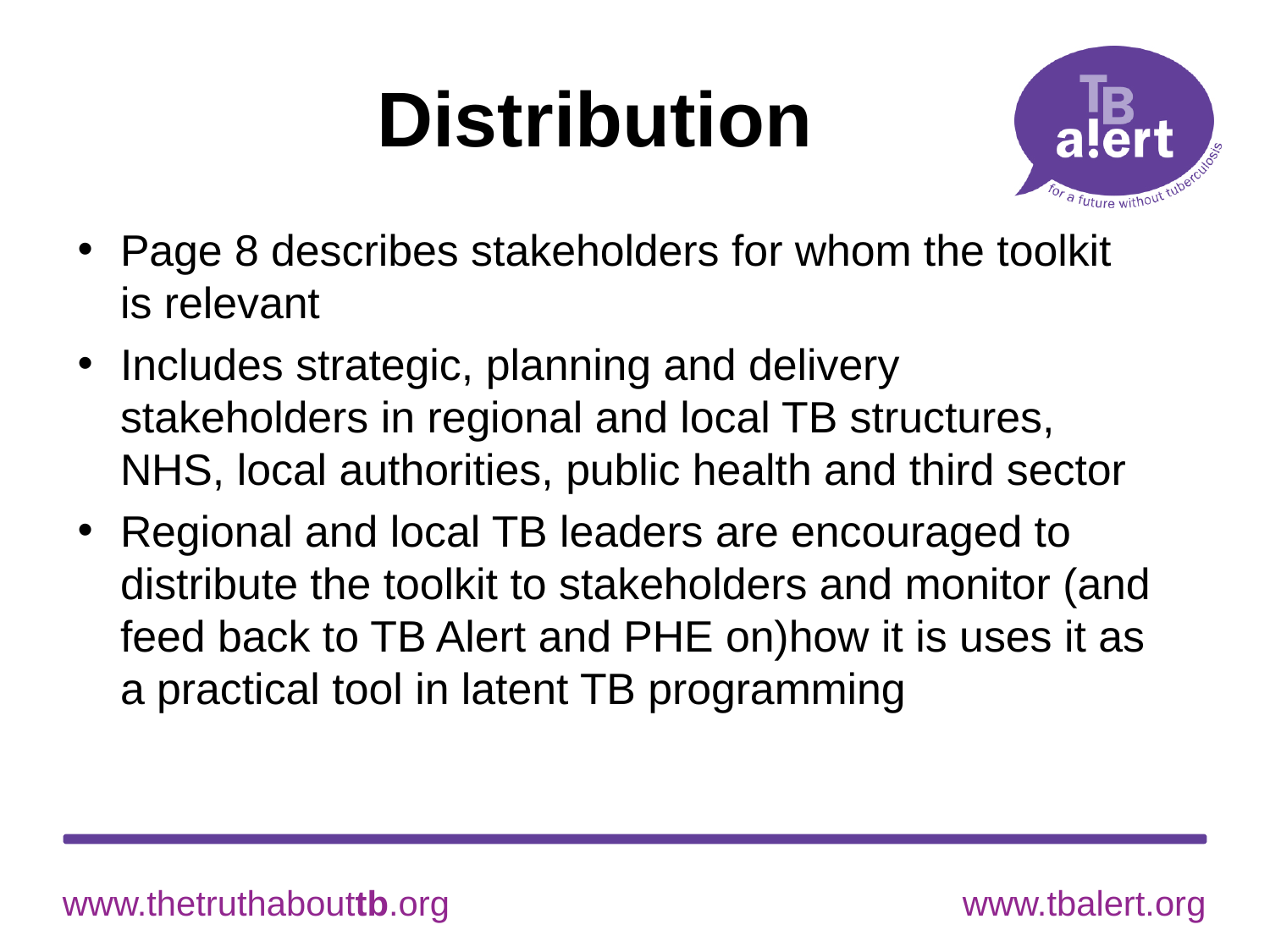

# Distribution
Page 8 describes stakeholders for whom the toolkit is relevant
Includes strategic, planning and delivery stakeholders in regional and local TB structures, NHS, local authorities, public health and third sector
Regional and local TB leaders are encouraged to distribute the toolkit to stakeholders and monitor (and feed back to TB Alert and PHE on)how it is uses it as a practical tool in latent TB programming